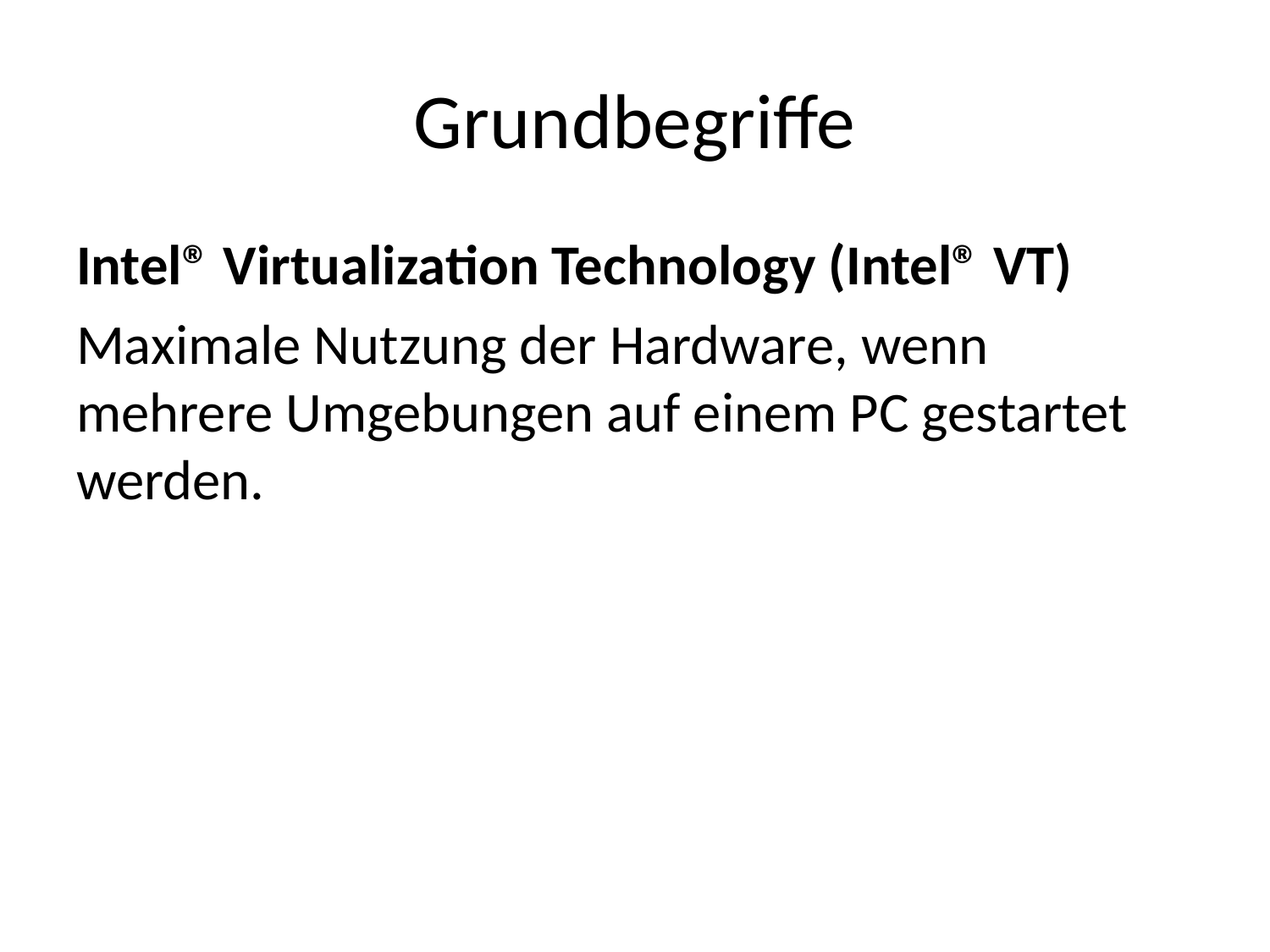

# Grundbegriffe
Intel® Virtualization Technology (Intel® VT)
Maximale Nutzung der Hardware, wenn mehrere Umgebungen auf einem PC gestartet werden.